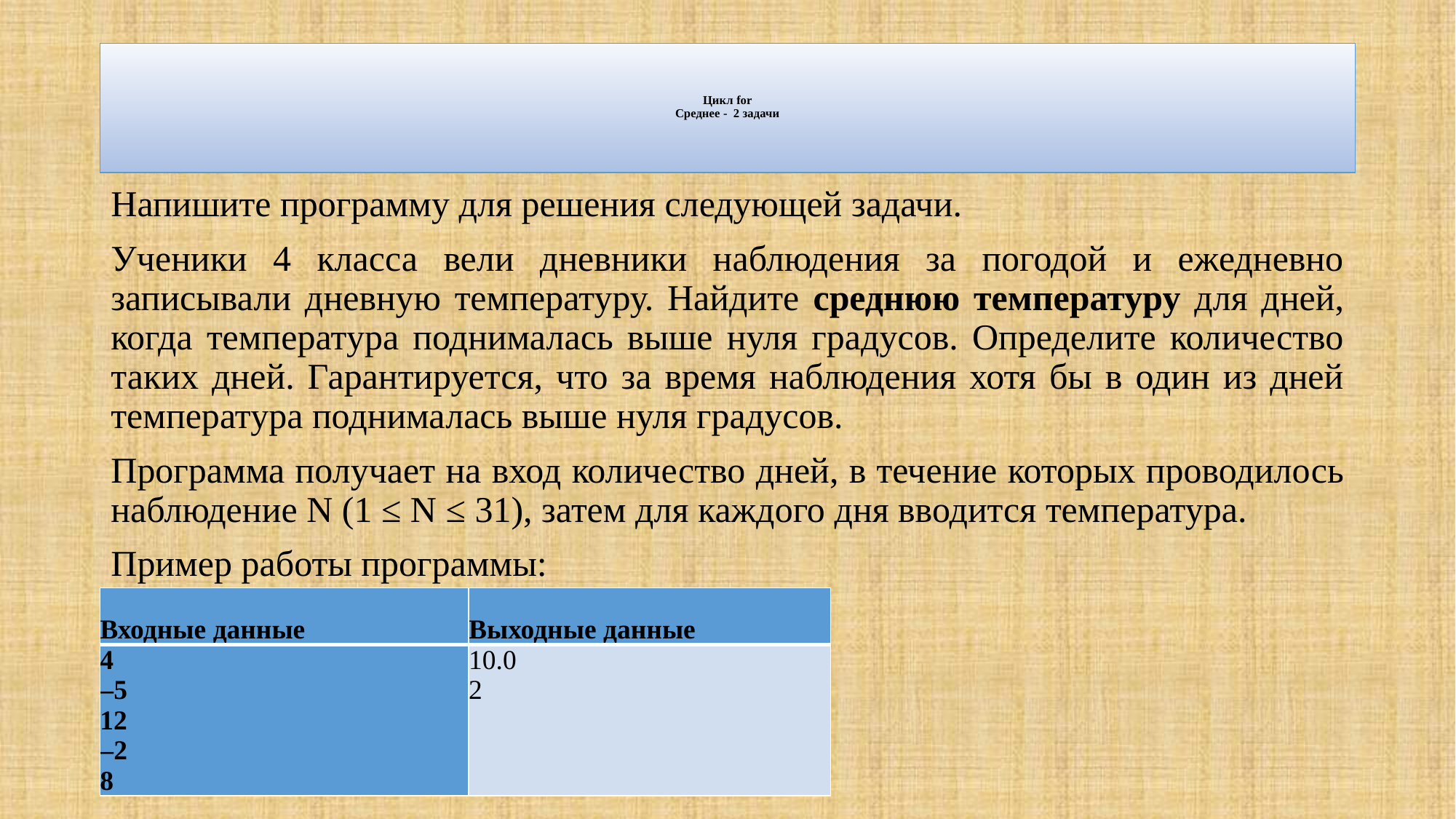

# Цикл for Среднее -  2 задачи
Напишите программу для решения следующей задачи.
Ученики 4 класса вели дневники наблюдения за погодой и ежедневно записывали дневную температуру. Найдите среднюю температуру для дней, когда температура поднималась выше нуля градусов. Определите количество таких дней. Гарантируется, что за время наблюдения хотя бы в один из дней температура поднималась выше нуля градусов.
Программа получает на вход количество дней, в течение которых проводилось наблюдение N (1 ≤ N ≤ 31), затем для каждого дня вводится температура.
Пример работы программы:

| Входные данные | Выходные данные |
| --- | --- |
| 4 –5 12 –2 8 | 10.0 2 |